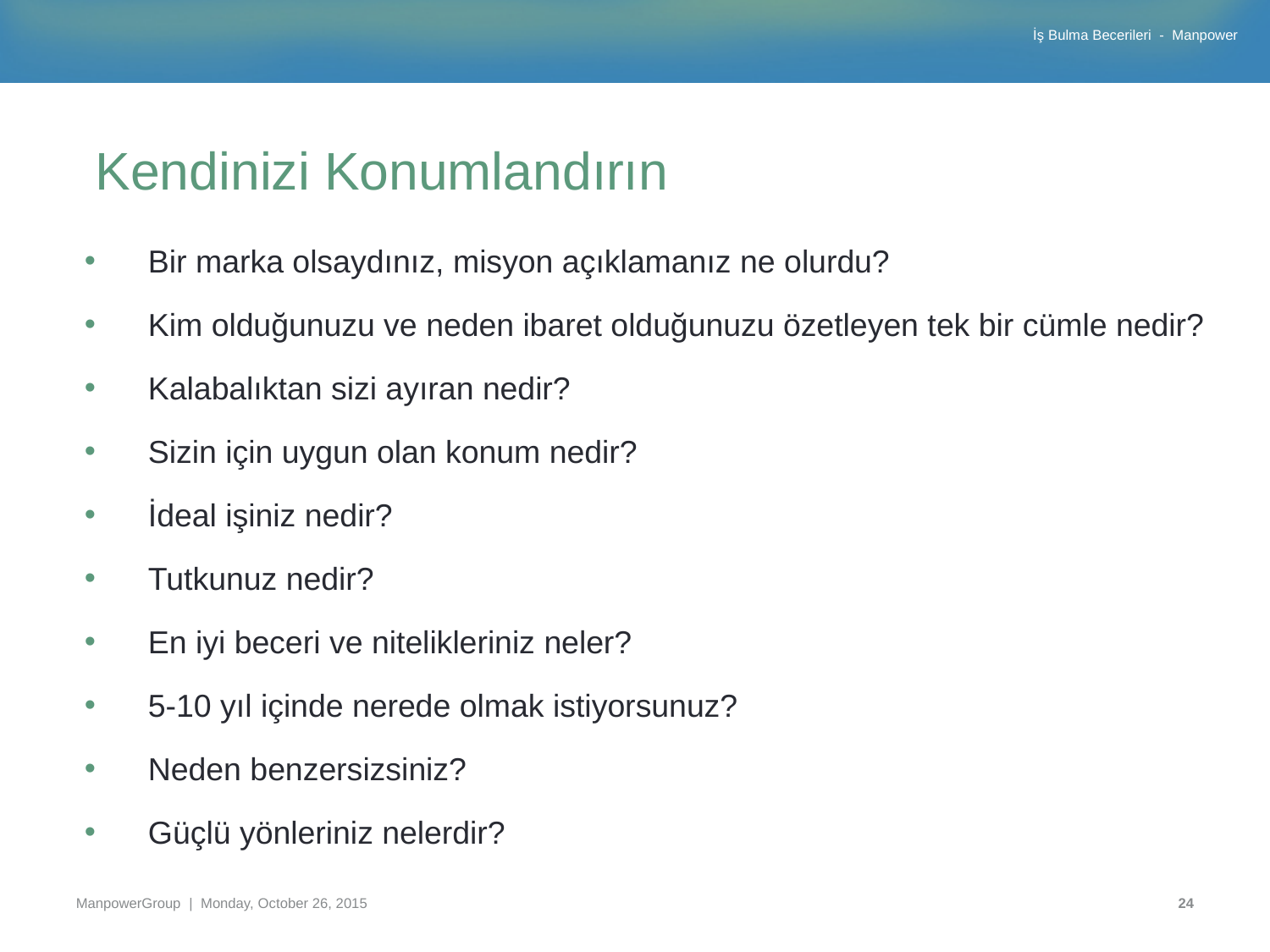

# Kendinizi Konumlandırın
Bir marka olsaydınız, misyon açıklamanız ne olurdu?
Kim olduğunuzu ve neden ibaret olduğunuzu özetleyen tek bir cümle nedir?
Kalabalıktan sizi ayıran nedir?
Sizin için uygun olan konum nedir?
İdeal işiniz nedir?
Tutkunuz nedir?
En iyi beceri ve nitelikleriniz neler?
5-10 yıl içinde nerede olmak istiyorsunuz?
Neden benzersizsiniz?
Güçlü yönleriniz nelerdir?